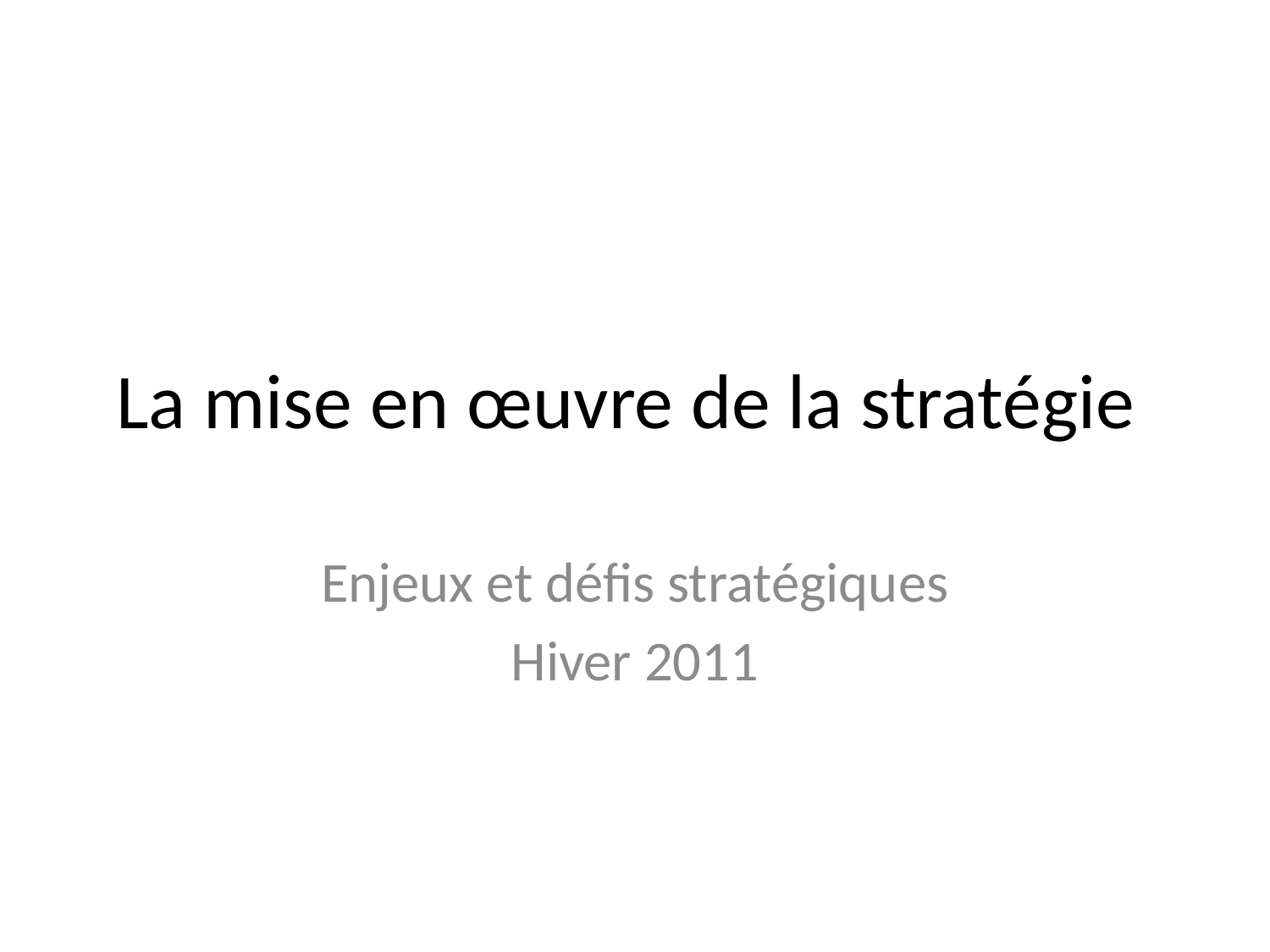

# La mise en œuvre de la stratégie
Enjeux et défis stratégiques
Hiver 2011